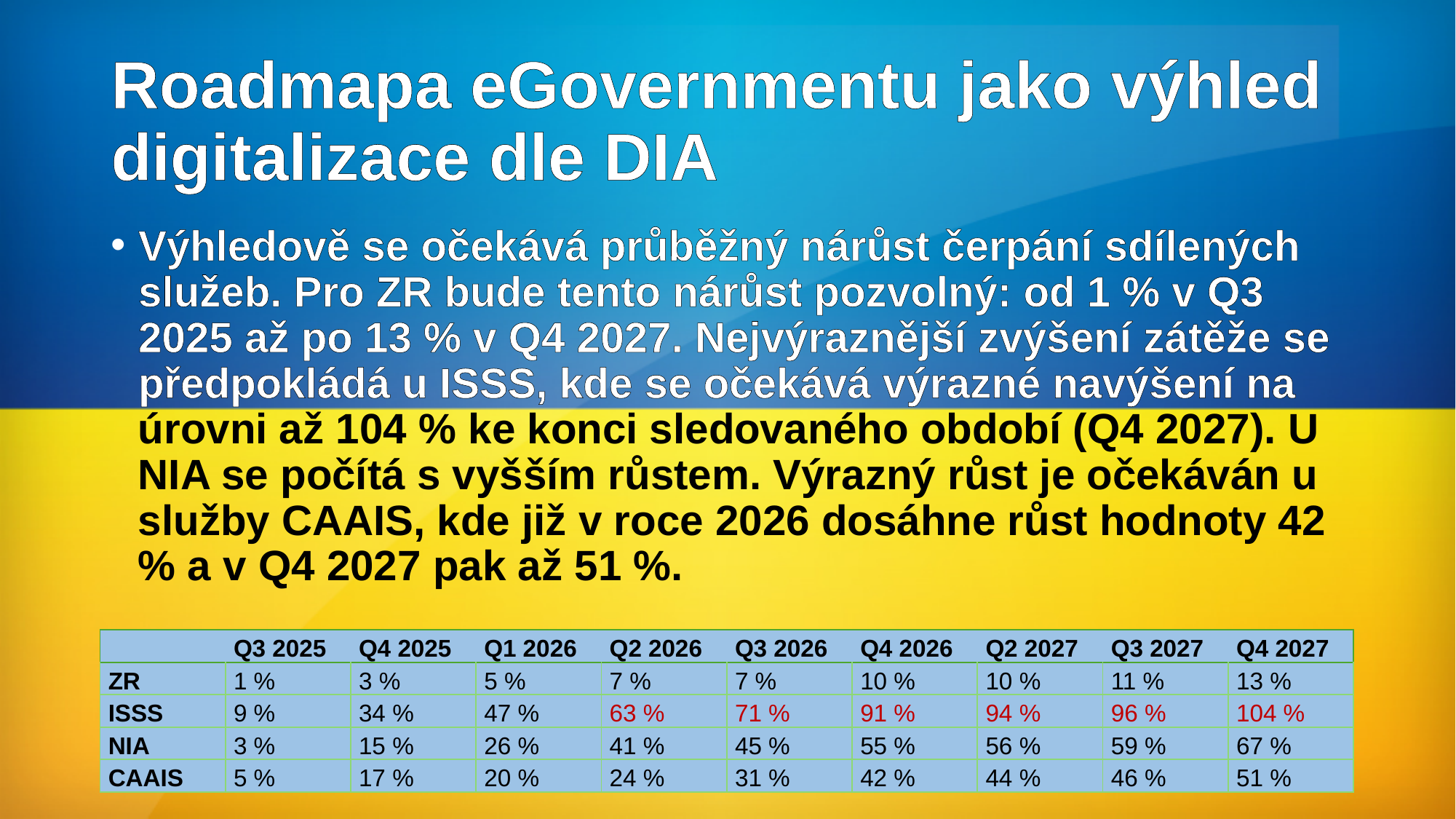

# Roadmapa eGovernmentu jako výhled digitalizace dle DIA
Výhledově se očekává průběžný nárůst čerpání sdílených služeb. Pro ZR bude tento nárůst pozvolný: od 1 % v Q3 2025 až po 13 % v Q4 2027. Nejvýraznější zvýšení zátěže se předpokládá u ISSS, kde se očekává výrazné navýšení na úrovni až 104 % ke konci sledovaného období (Q4 2027). U NIA se počítá s vyšším růstem. Výrazný růst je očekáván u služby CAAIS, kde již v roce 2026 dosáhne růst hodnoty 42 % a v Q4 2027 pak až 51 %.

|  | Q3 2025 | Q4 2025 | Q1 2026 | Q2 2026 | Q3 2026 | Q4 2026 | Q2 2027 | Q3 2027 | Q4 2027 |
| --- | --- | --- | --- | --- | --- | --- | --- | --- | --- |
| ZR | 1 % | 3 % | 5 % | 7 % | 7 % | 10 % | 10 % | 11 % | 13 % |
| ISSS | 9 % | 34 % | 47 % | 63 % | 71 % | 91 % | 94 % | 96 % | 104 % |
| NIA | 3 % | 15 % | 26 % | 41 % | 45 % | 55 % | 56 % | 59 % | 67 % |
| CAAIS | 5 % | 17 % | 20 % | 24 % | 31 % | 42 % | 44 % | 46 % | 51 % |